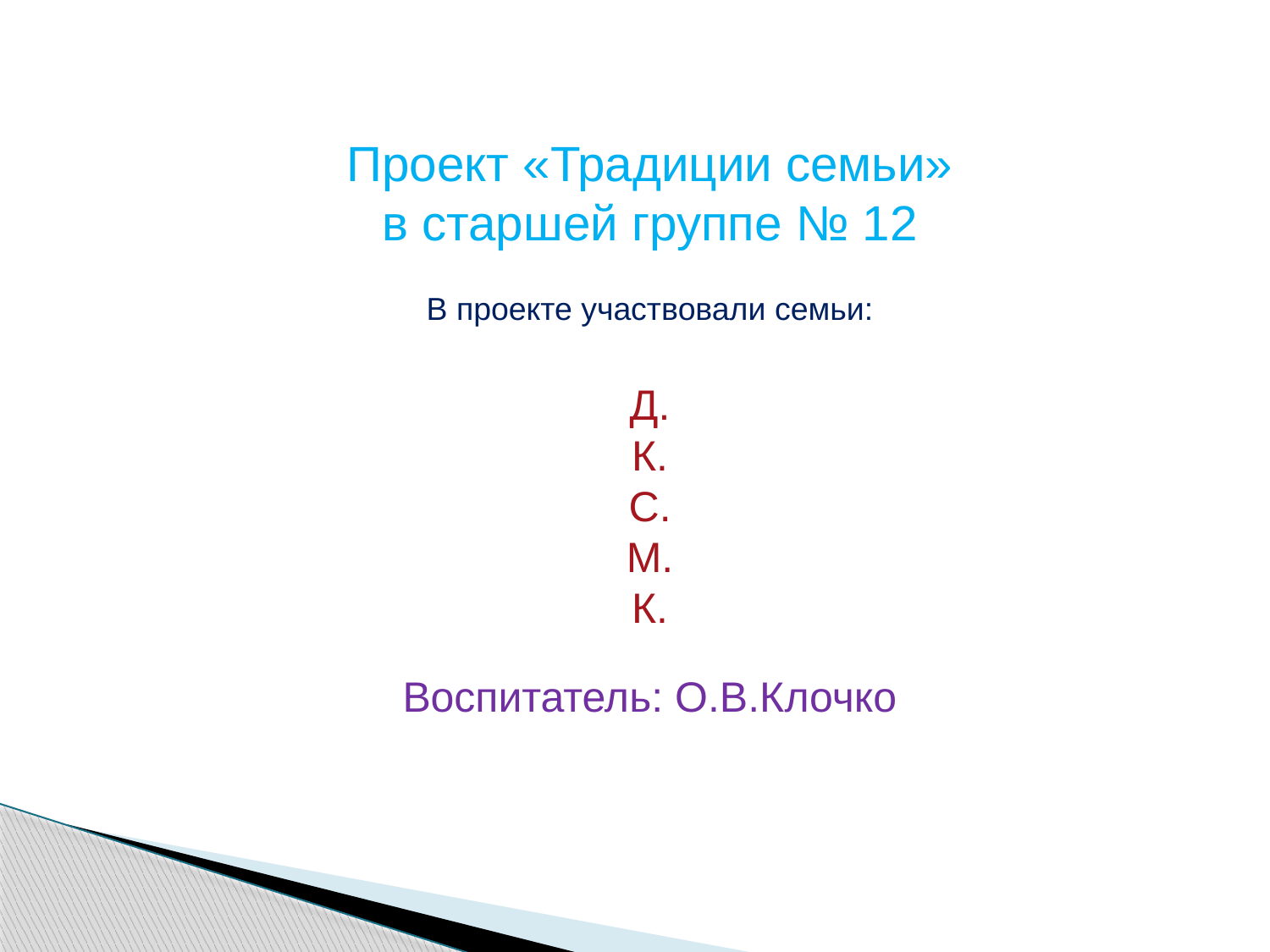

Проект «Традиции семьи»
в старшей группе № 12

В проекте участвовали семьи:

Д.
К.
С.
М.
К.

Воспитатель: О.В.Клочко